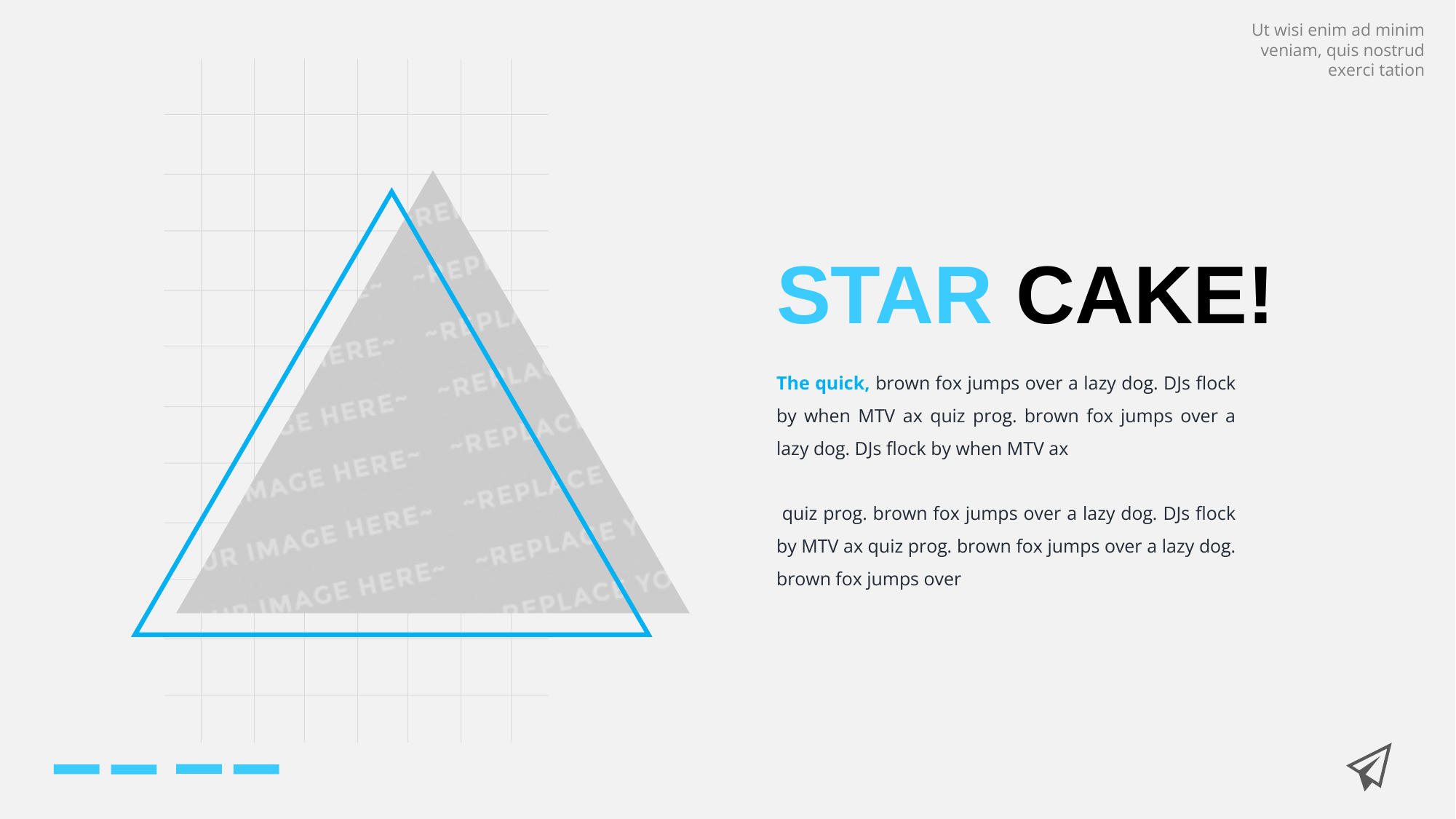

Ut wisi enim ad minim veniam, quis nostrud exerci tation

STAR CAKE!
The quick, brown fox jumps over a lazy dog. DJs flock by when MTV ax quiz prog. brown fox jumps over a lazy dog. DJs flock by when MTV ax

 quiz prog. brown fox jumps over a lazy dog. DJs flock by MTV ax quiz prog. brown fox jumps over a lazy dog. brown fox jumps over